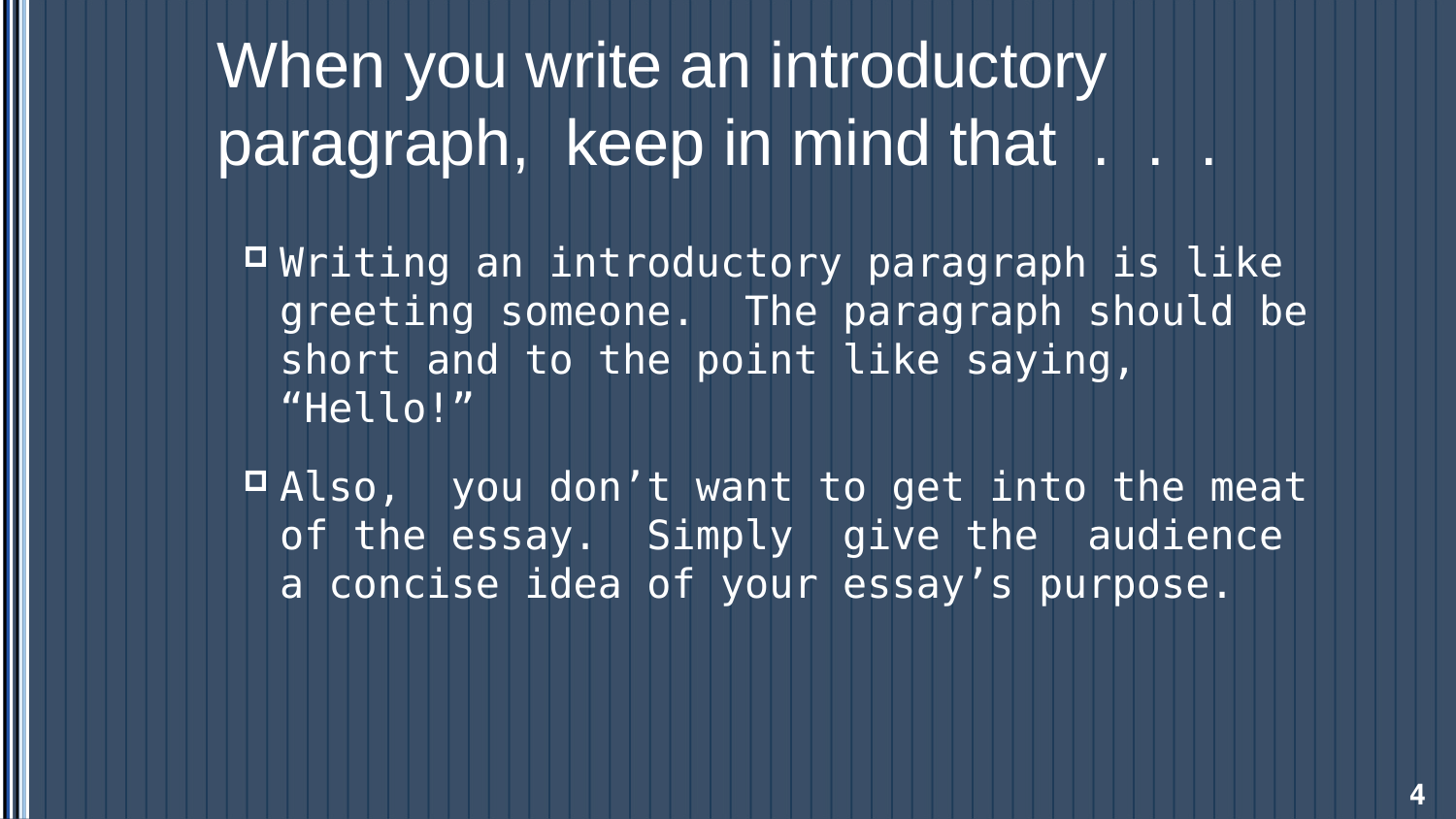

# When you write an introductory paragraph,  keep in mind that  .  .  .
Writing an introductory paragraph is like greeting someone.  The paragraph should be short and to the point like saying, “Hello!”
Also,  you don’t want to get into the meat of the essay.  Simply  give the  audience a concise idea of your essay’s purpose.
4